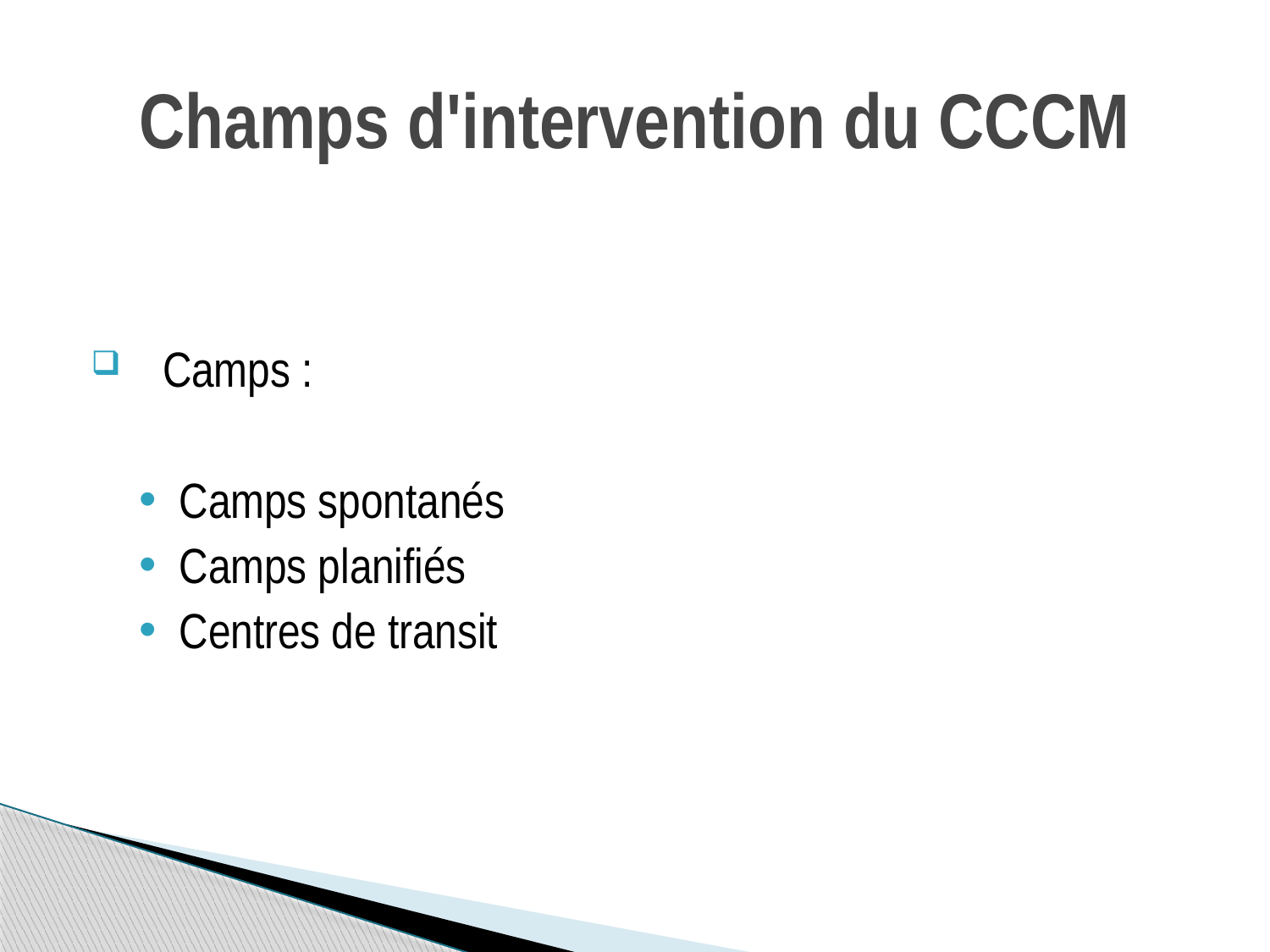

# Champs d'intervention du CCCM

Camps :

Camps spontanés
Camps planifiés
Centres de transit